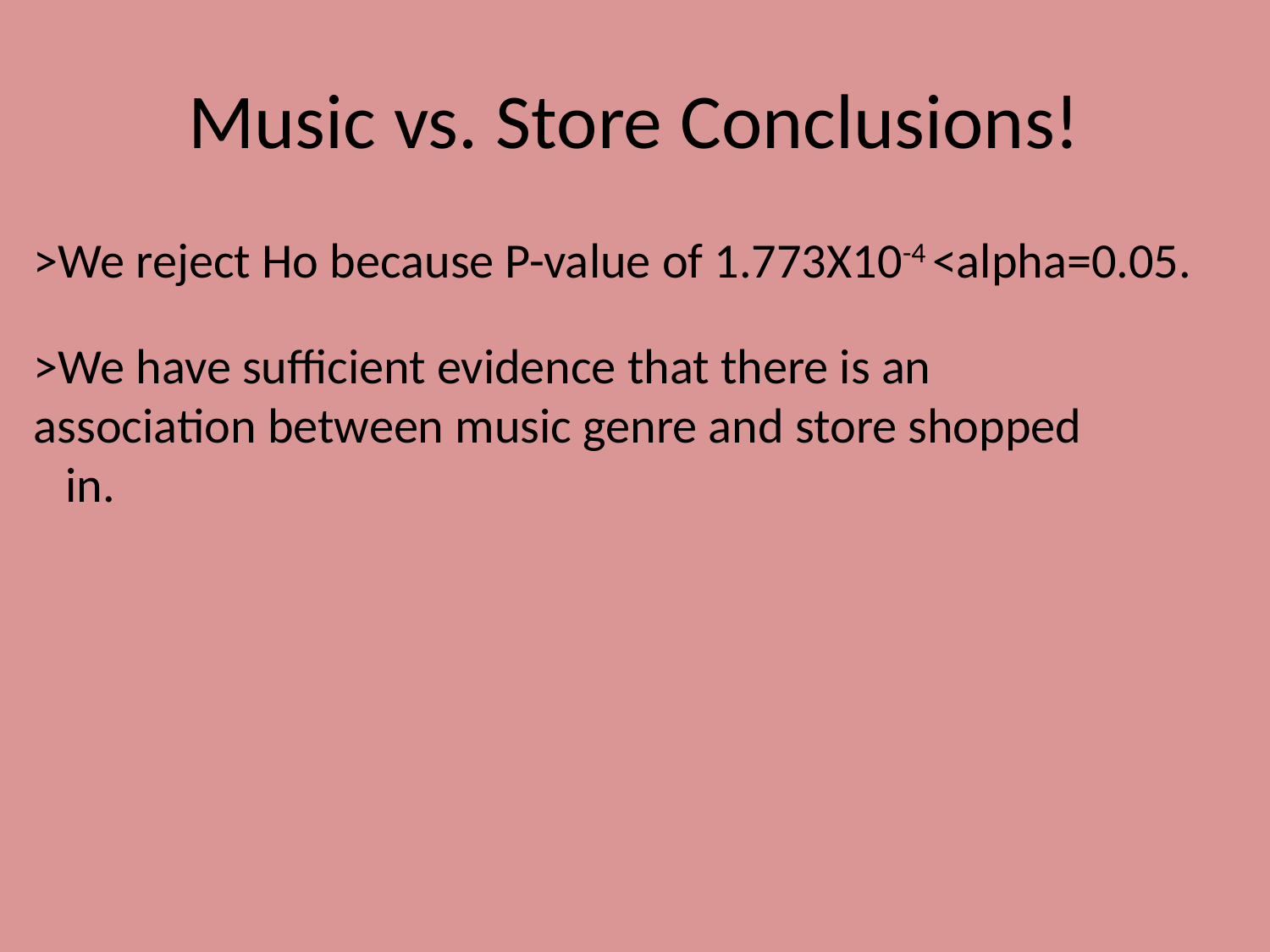

# Music vs. Store Conclusions!
>We reject Ho because P-value of 1.773X10-4 <alpha=0.05.
>We have sufficient evidence that there is an 	association between music genre and store shopped
	in.